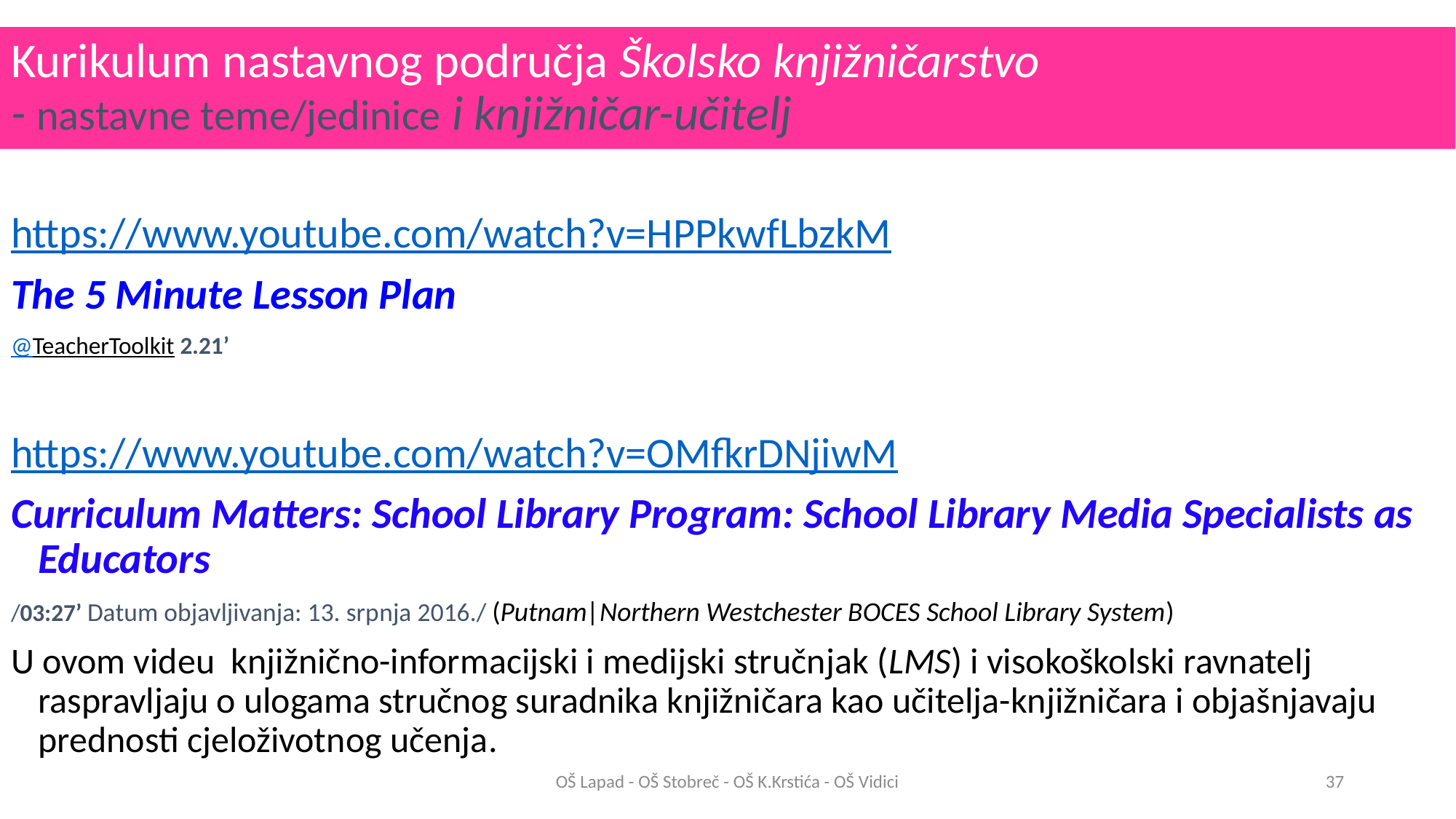

# Kurikulum nastavnog područja Školsko knjižničarstvo - nastavne teme/jedinice i knjižničar-učitelj

https://www.youtube.com/watch?v=HPPkwfLbzkM
The 5 Minute Lesson Plan
@TeacherToolkit 2.21’

https://www.youtube.com/watch?v=OMfkrDNjiwM
Curriculum Matters: School Library Program: School Library Media Specialists as Educators
/03:27’ Datum objavljivanja: 13. srpnja 2016./ (Putnam|Northern Westchester BOCES School Library System)
U ovom videu  knjižnično-informacijski i medijski stručnjak (LMS) i visokoškolski ravnatelj raspravljaju o ulogama stručnog suradnika knjižničara kao učitelja-knjižničara i objašnjavaju prednosti cjeloživotnog učenja.

OŠ Lapad - OŠ Stobreč - OŠ K.Krstića - OŠ Vidici
37